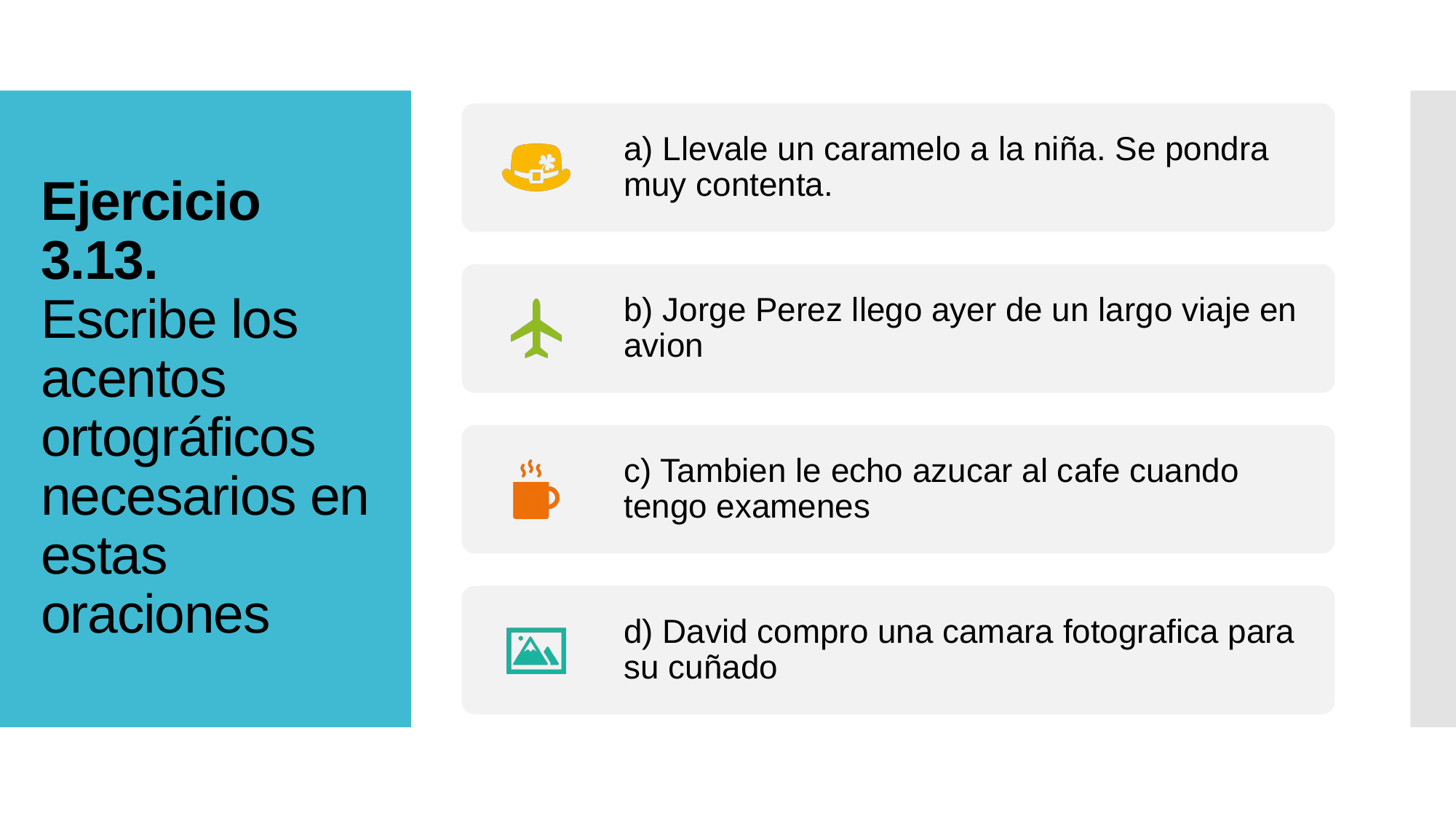

a) Llevale un caramelo a la niña. Se pondra muy contenta.
b) Jorge Perez llego ayer de un largo viaje en avion
c) Tambien le echo azucar al cafe cuando tengo examenes
d) David compro una camara fotografica para su cuñado
# Ejercicio 3.13. Escribe los acentos ortográficos necesarios en estas oraciones